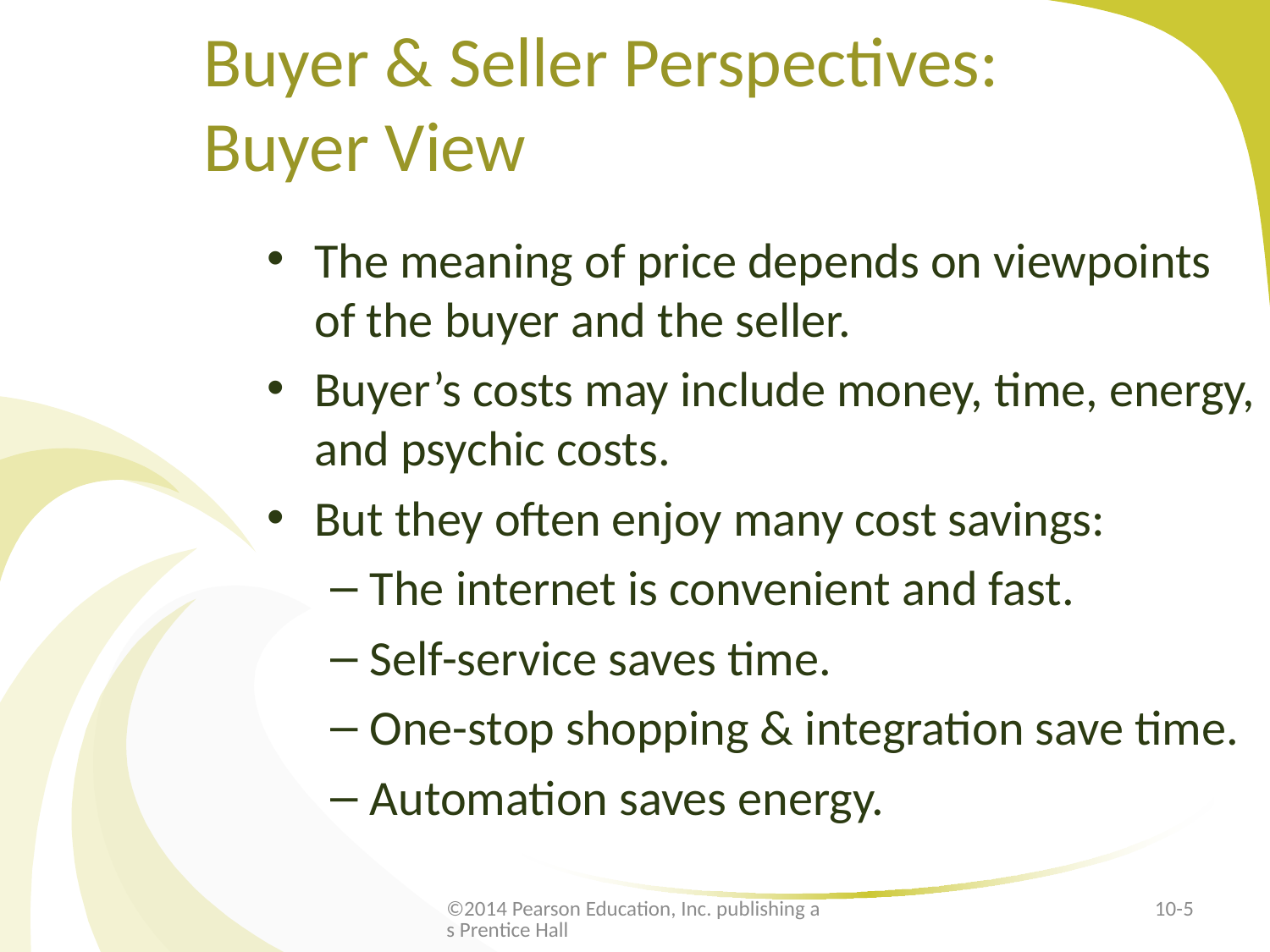

# Buyer & Seller Perspectives: Buyer View
The meaning of price depends on viewpoints of the buyer and the seller.
Buyer’s costs may include money, time, energy, and psychic costs.
But they often enjoy many cost savings:
The internet is convenient and fast.
Self-service saves time.
One-stop shopping & integration save time.
Automation saves energy.
©2014 Pearson Education, Inc. publishing as Prentice Hall
10-5